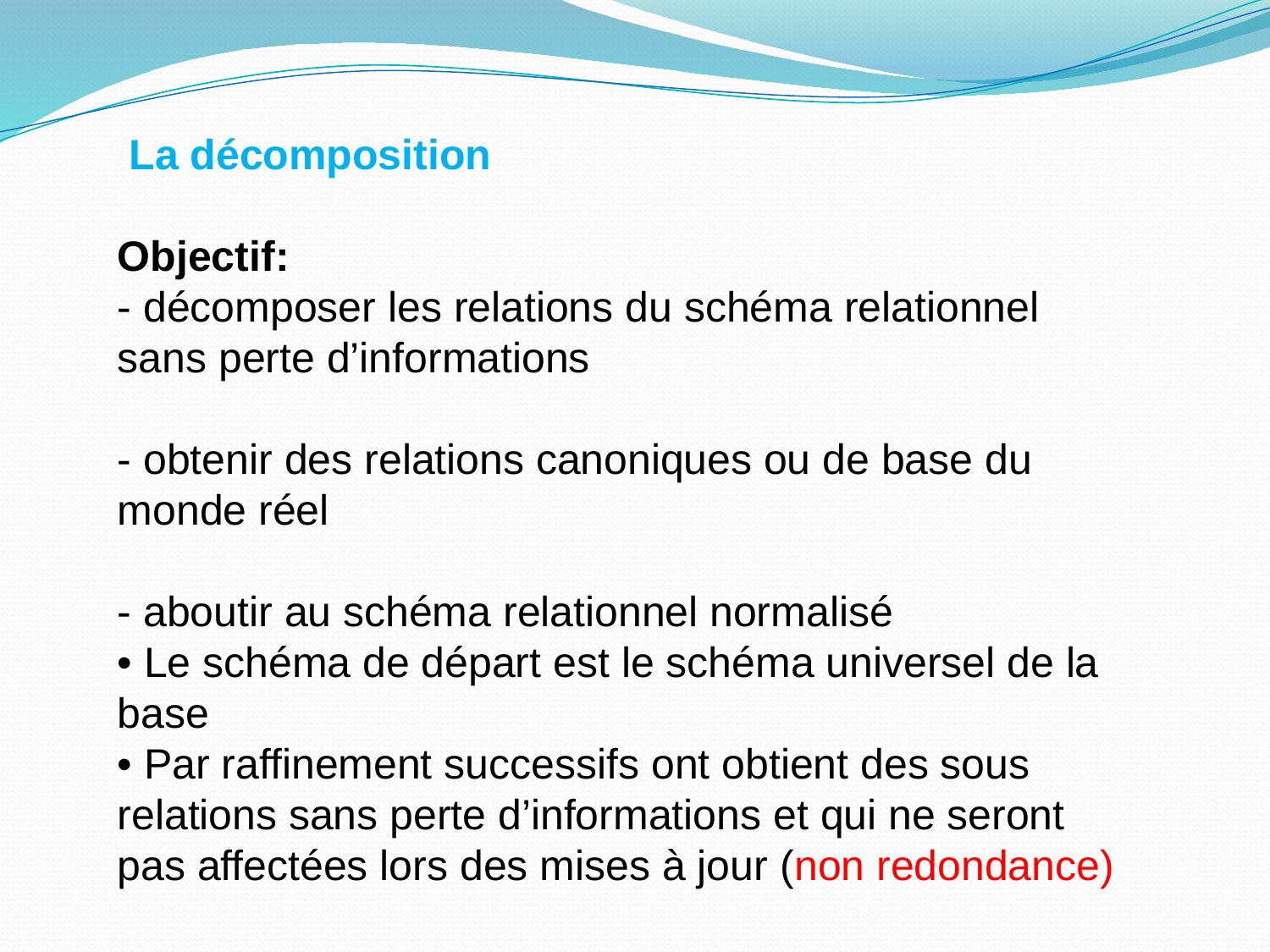

La décomposition

Objectif:
- décomposer les relations du schéma relationnel
sans perte d’informations

- obtenir des relations canoniques ou de base du
monde réel

- aboutir au schéma relationnel normalisé
• Le schéma de départ est le schéma universel de la
base
• Par raffinement successifs ont obtient des sous
relations sans perte d’informations et qui ne seront
pas affectées lors des mises à jour (non redondance)